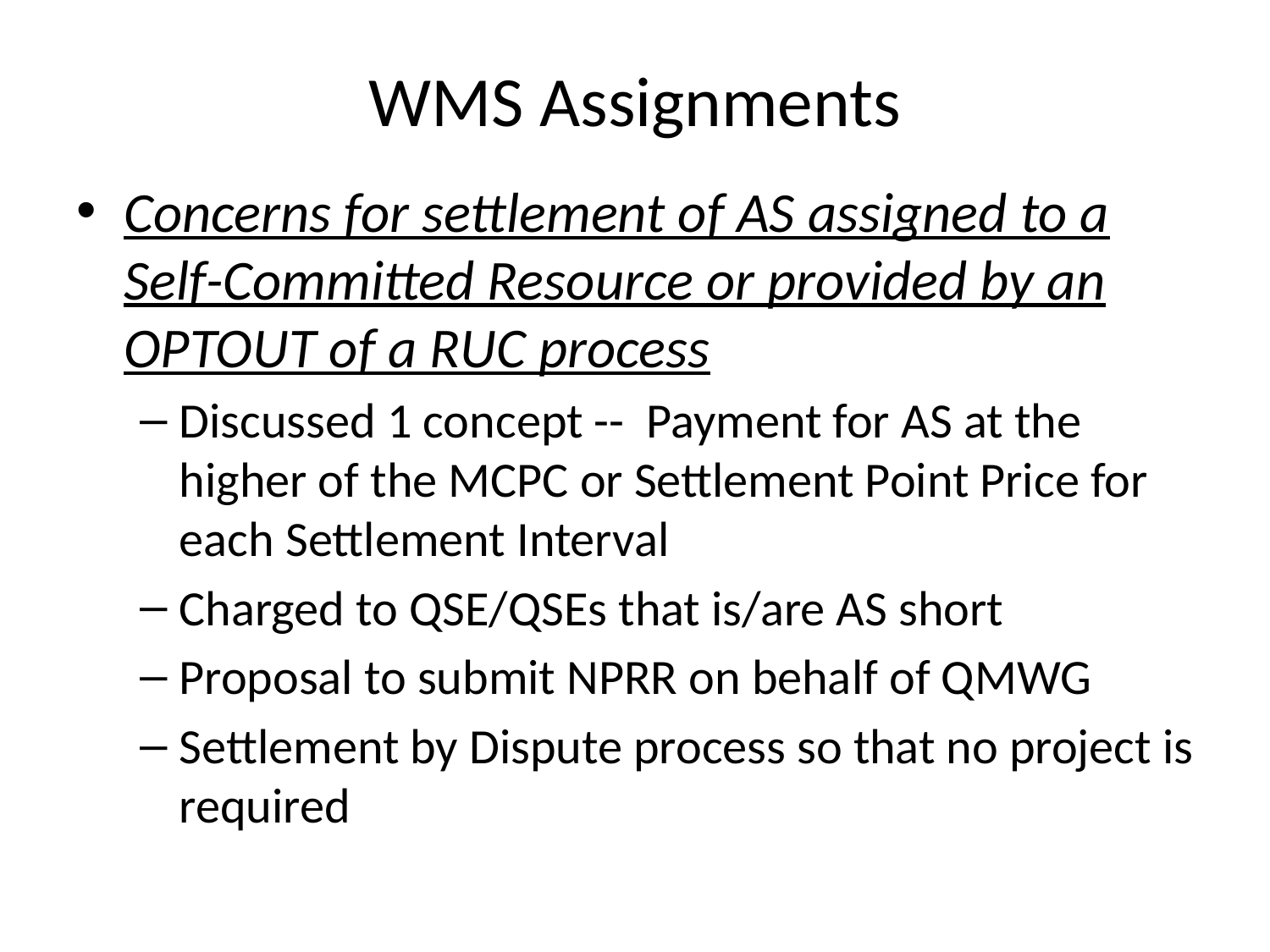

# WMS Assignments
Concerns for settlement of AS assigned to a Self-Committed Resource or provided by an OPTOUT of a RUC process
Discussed 1 concept --  Payment for AS at the higher of the MCPC or Settlement Point Price for each Settlement Interval
Charged to QSE/QSEs that is/are AS short
Proposal to submit NPRR on behalf of QMWG
Settlement by Dispute process so that no project is required